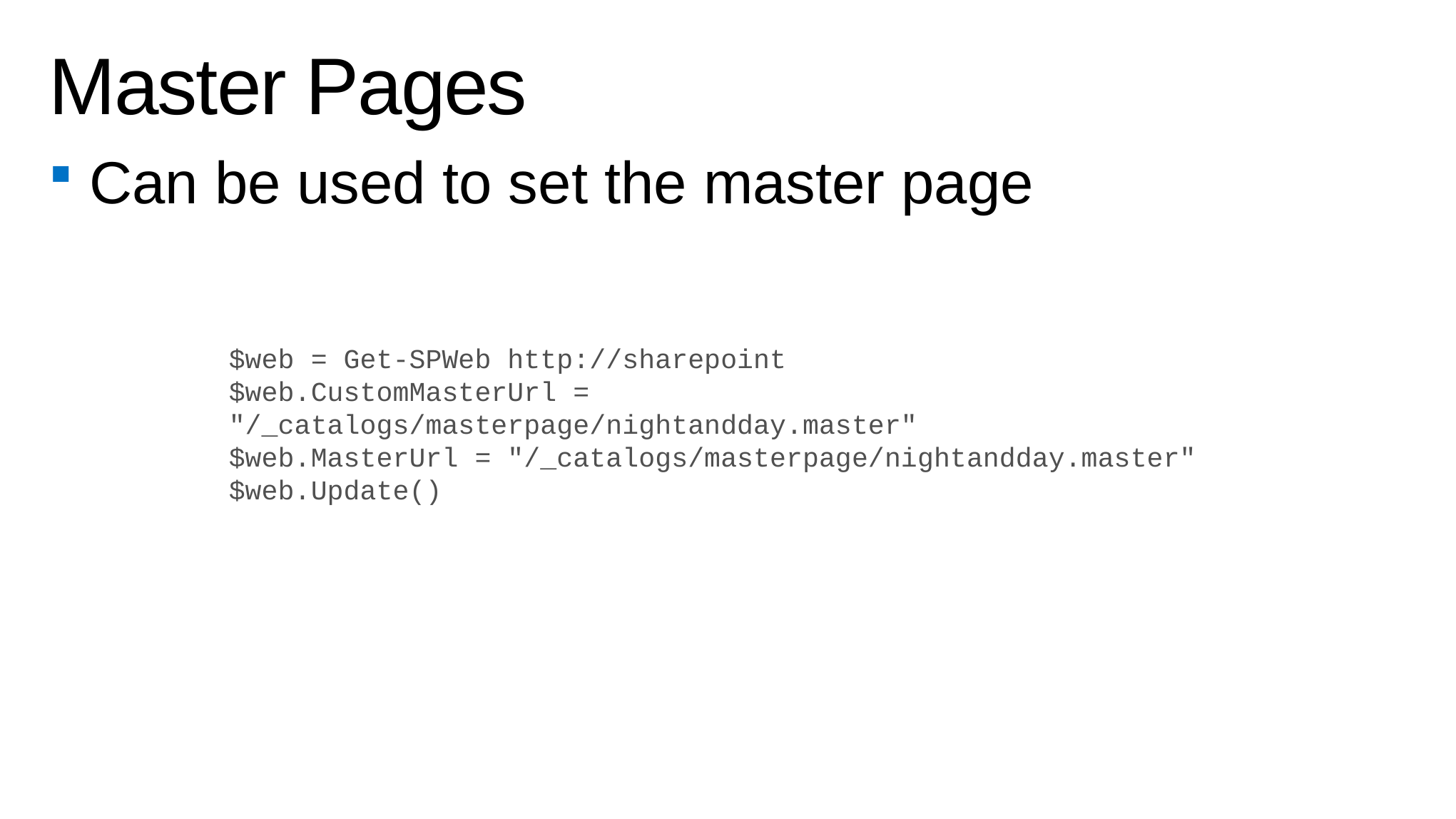

# Master Pages
Can be used to set the master page

$web = Get-SPWeb http://sharepoint
$web.CustomMasterUrl = "/_catalogs/masterpage/nightandday.master"
$web.MasterUrl = "/_catalogs/masterpage/nightandday.master"
$web.Update()